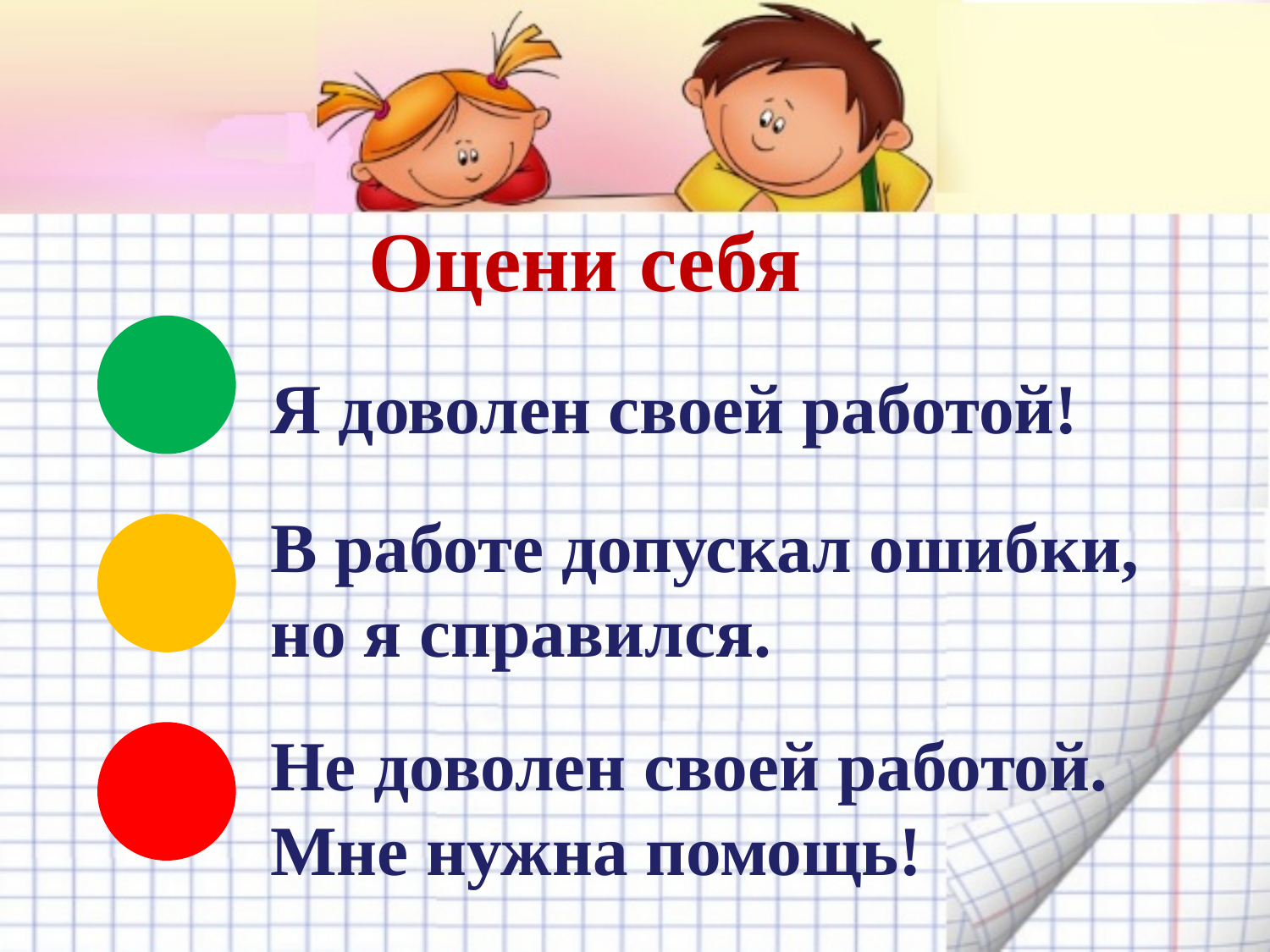

# Оцени себя

Я доволен своей работой!
В работе допускал ошибки, но я справился.

Не доволен своей работой.
Мне нужна помощь!